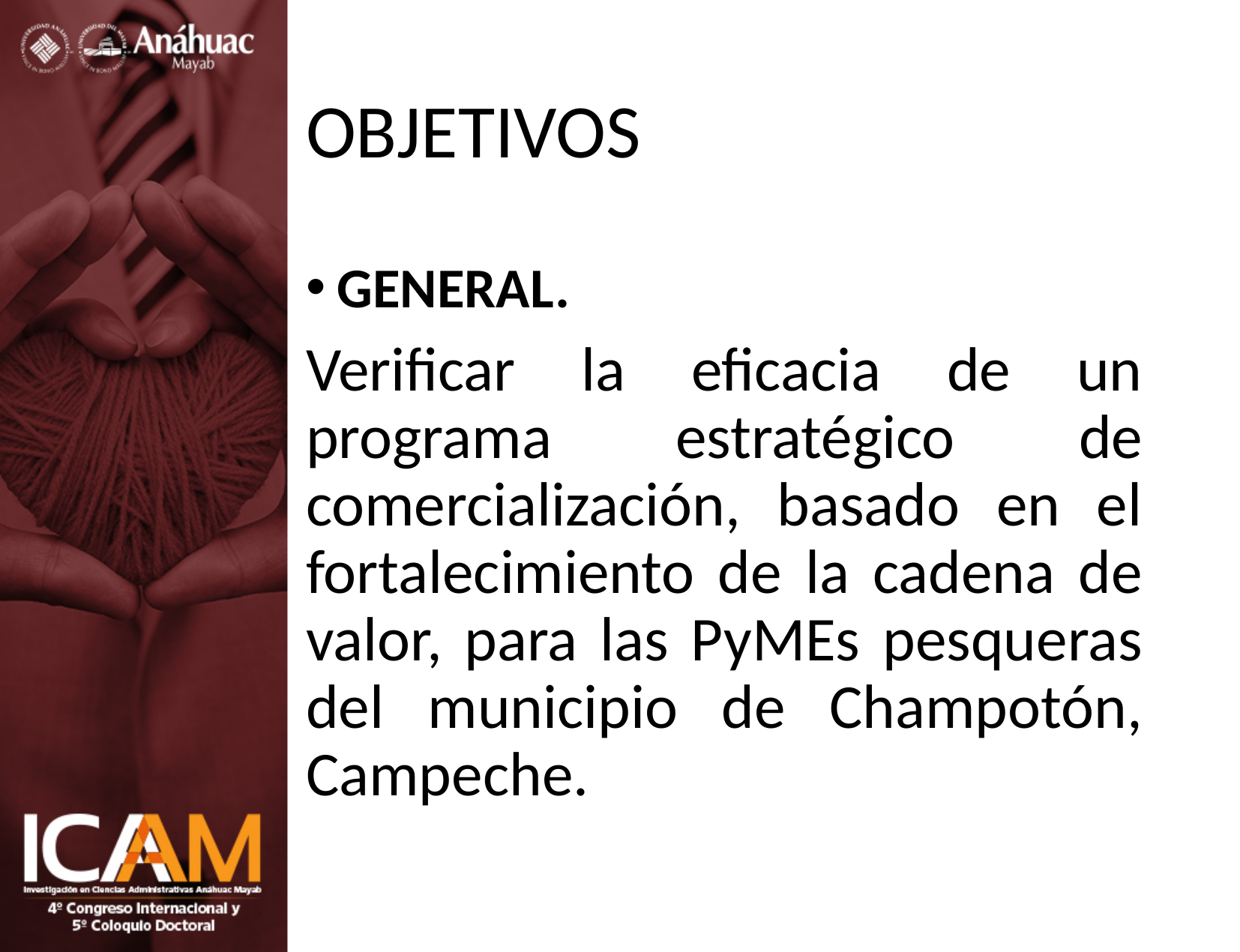

# OBJETIVOS
GENERAL.
Verificar la eficacia de un programa estratégico de comercialización, basado en el fortalecimiento de la cadena de valor, para las PyMEs pesqueras del municipio de Champotón, Campeche.